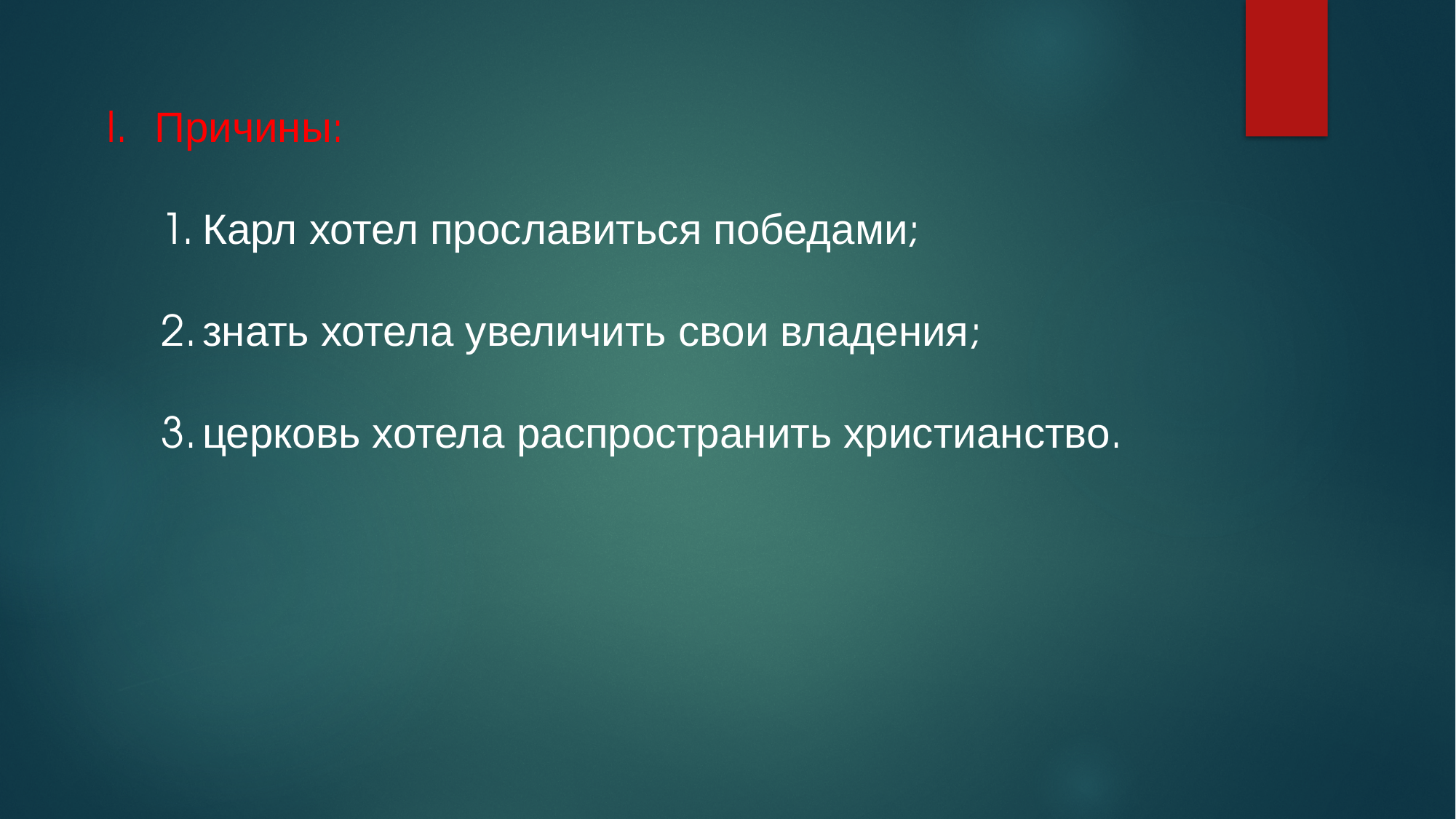

Причины:

Карл хотел прославиться победами;

знать хотела увеличить свои владения;

церковь хотела распространить христианство.